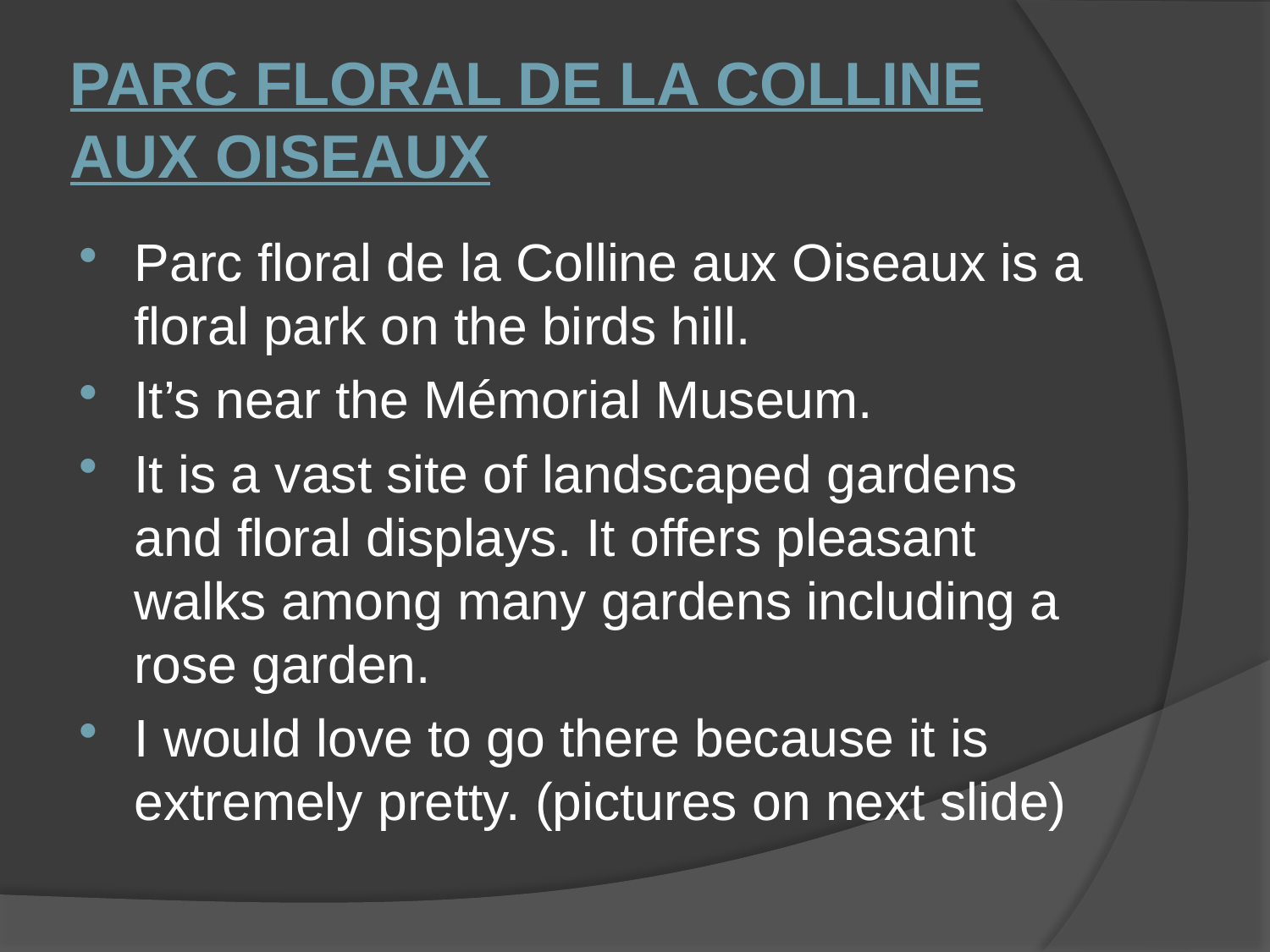

# Parc floral de la Colline aux Oiseaux
Parc floral de la Colline aux Oiseaux is a floral park on the birds hill.
It’s near the Mémorial Museum.
It is a vast site of landscaped gardens and floral displays. It offers pleasant walks among many gardens including a rose garden.
I would love to go there because it is extremely pretty. (pictures on next slide)